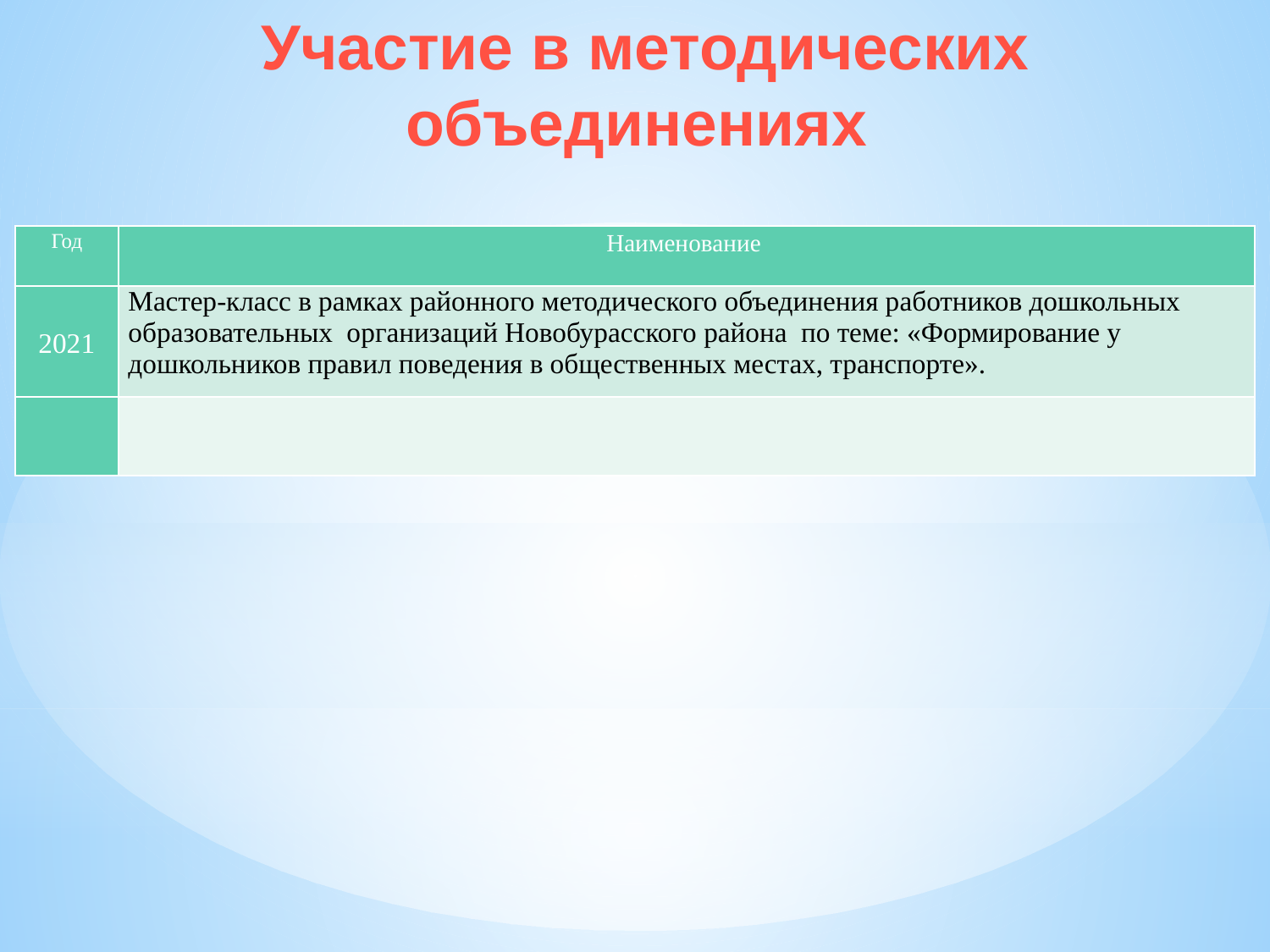

# Участие в методических объединениях
| Год | Наименование |
| --- | --- |
| 2021 | Мастер-класс в рамках районного методического объединения работников дошкольных образовательных организаций Новобурасского района по теме: «Формирование у дошкольников правил поведения в общественных местах, транспорте». |
|  |  |